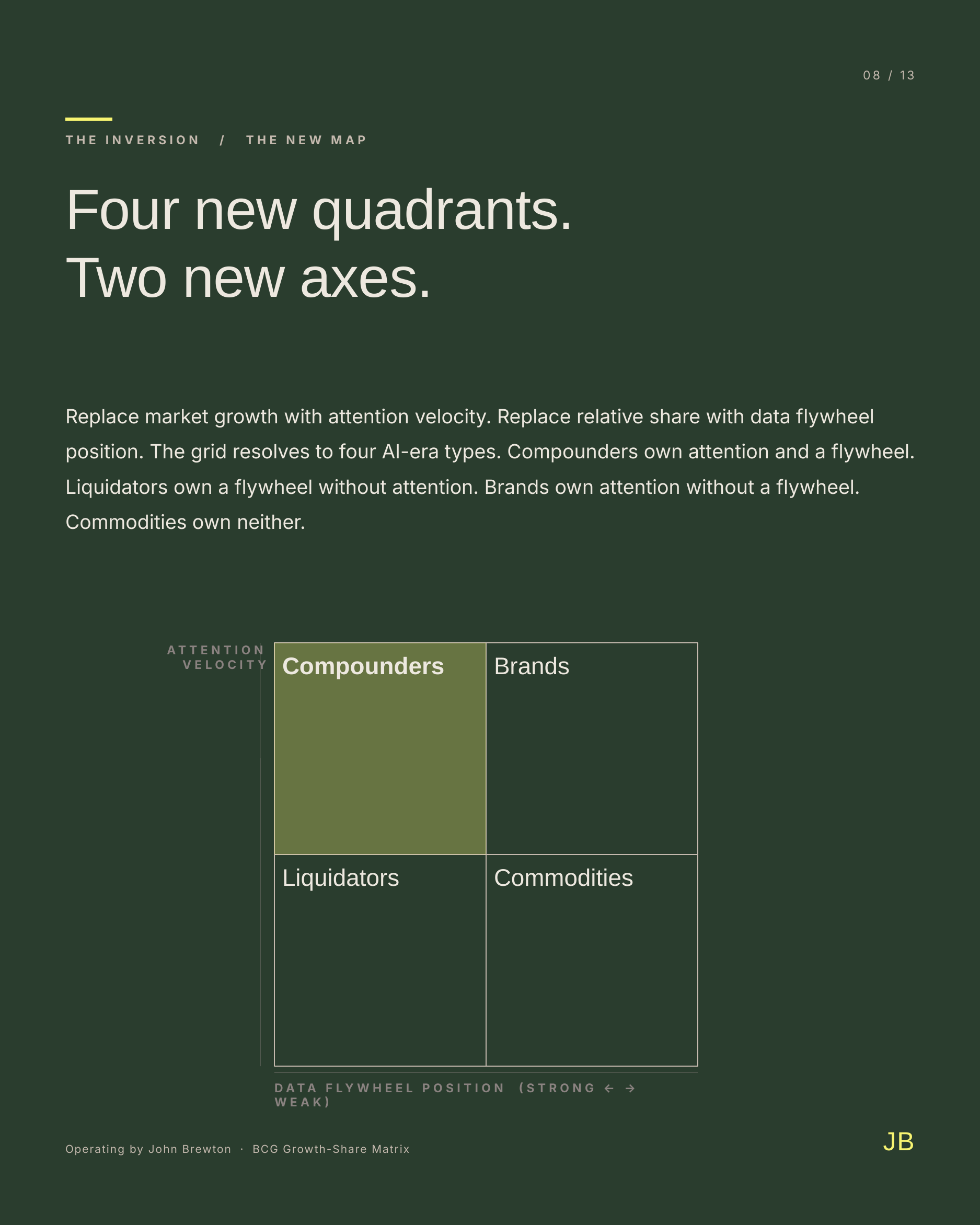

08 / 13

THE INVERSION   /   THE NEW MAP
Four new quadrants.
Two new axes.
Replace market growth with attention velocity. Replace relative share with data flywheel position. The grid resolves to four AI-era types. Compounders own attention and a flywheel. Liquidators own a flywheel without attention. Brands own attention without a flywheel. Commodities own neither.
ATTENTION VELOCITY

Compounders
Brands

Liquidators
Commodities

DATA FLYWHEEL POSITION  (STRONG ← → WEAK)
JB
Operating by John Brewton  ·  BCG Growth-Share Matrix